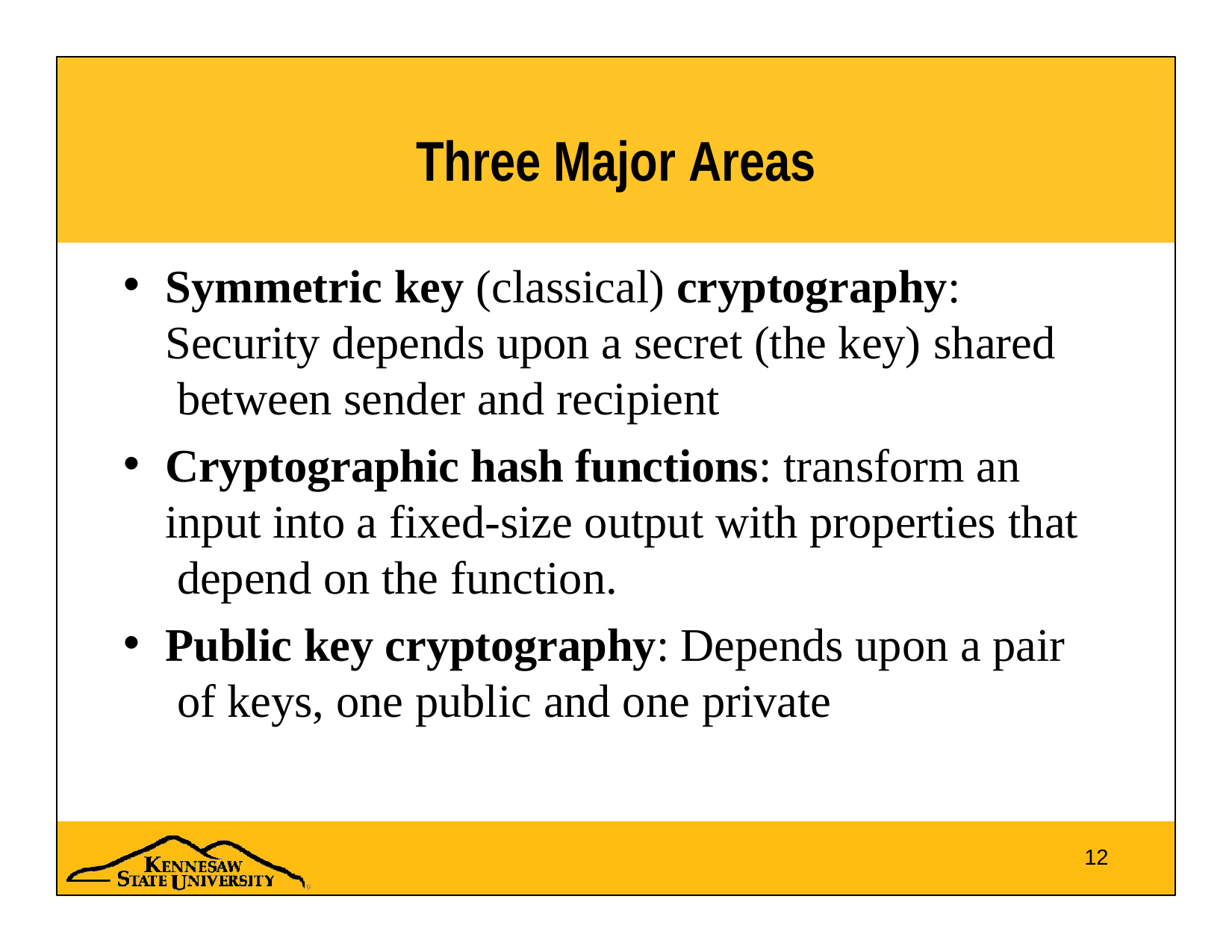

# Three Major Areas
Symmetric key (classical) cryptography:  Security depends upon a secret (the key) shared  between sender and recipient
Cryptographic hash functions: transform an  input into a fixed-size output with properties that  depend on the function.
Public key cryptography: Depends upon a pair  of keys, one public and one private

12